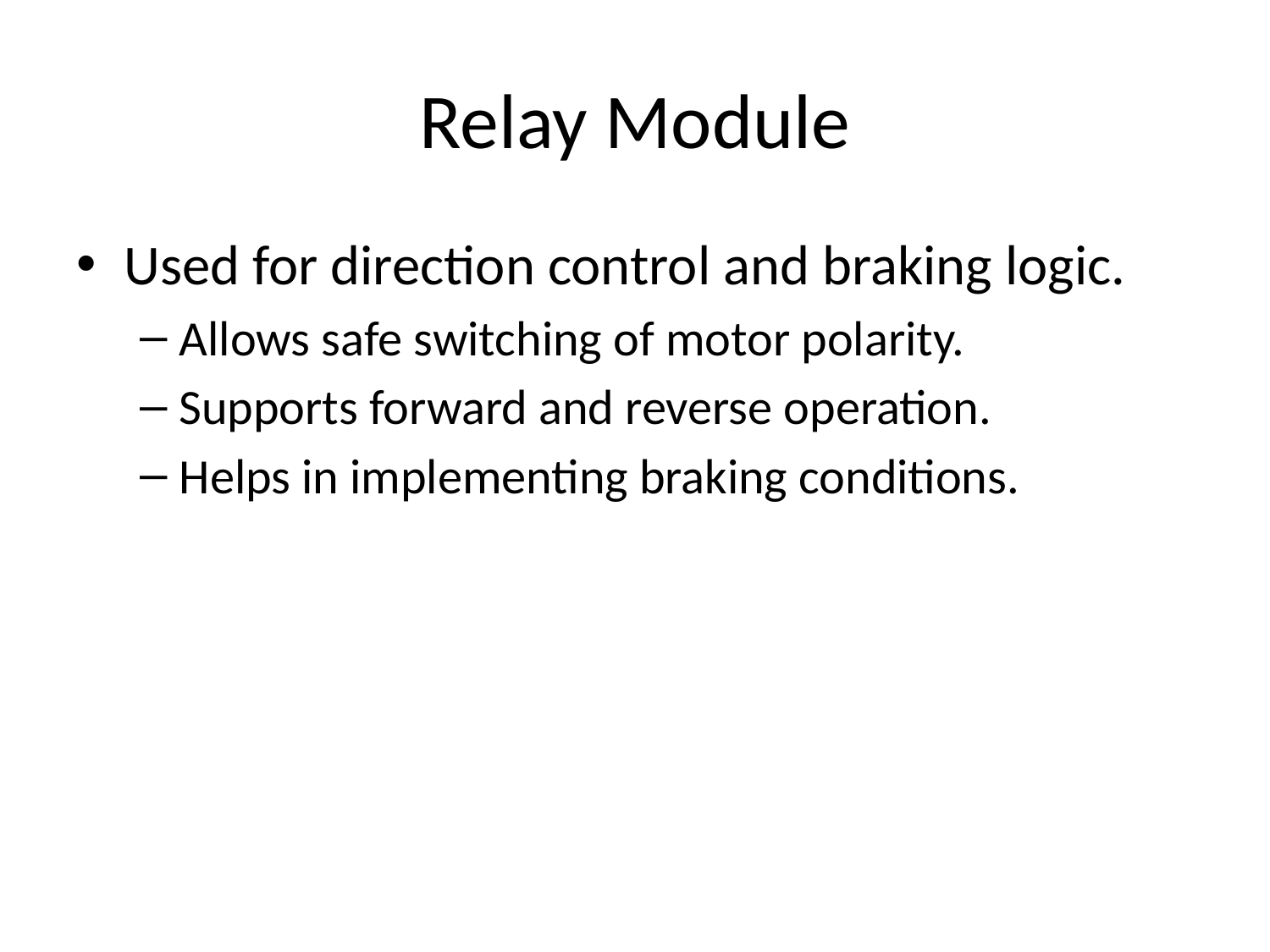

# Relay Module
Used for direction control and braking logic.
Allows safe switching of motor polarity.
Supports forward and reverse operation.
Helps in implementing braking conditions.